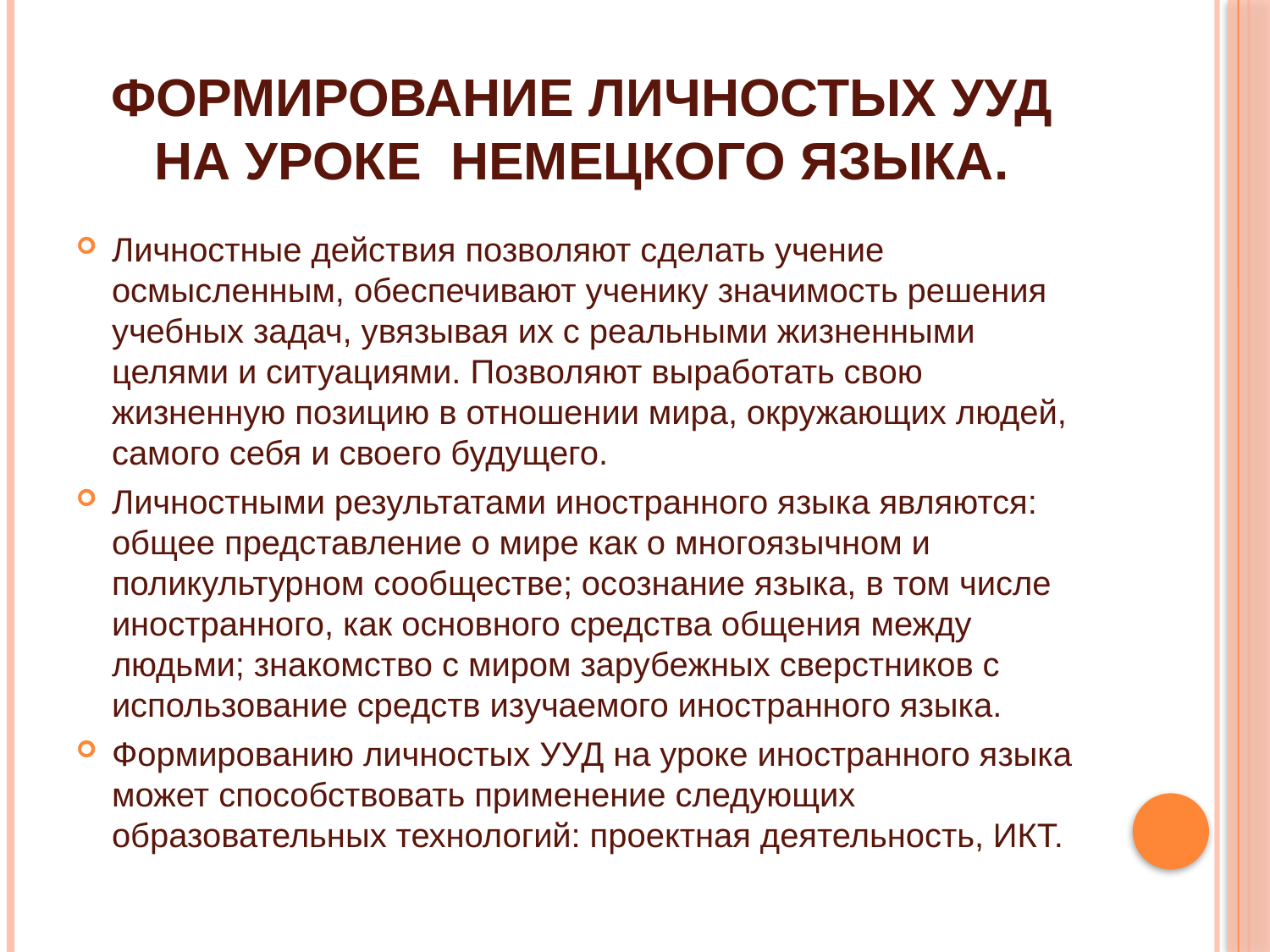

# Формирование личностых УУД на уроке  немецкого языка.
Личностные действия позволяют сделать учение осмысленным, обеспечивают ученику значимость решения учебных задач, увязывая их с реальными жизненными целями и ситуациями. Позволяют выработать свою жизненную позицию в отношении мира, окружающих людей, самого себя и своего будущего.
Личностными результатами иностранного языка являются: общее представление о мире как о многоязычном и поликультурном сообществе; осознание языка, в том числе иностранного, как основного средства общения между людьми; знакомство с миром зарубежных сверстников с использование средств изучаемого иностранного языка.
Формированию личностых УУД на уроке иностранного языка может способствовать применение следующих образовательных технологий: проектная деятельность, ИКТ.